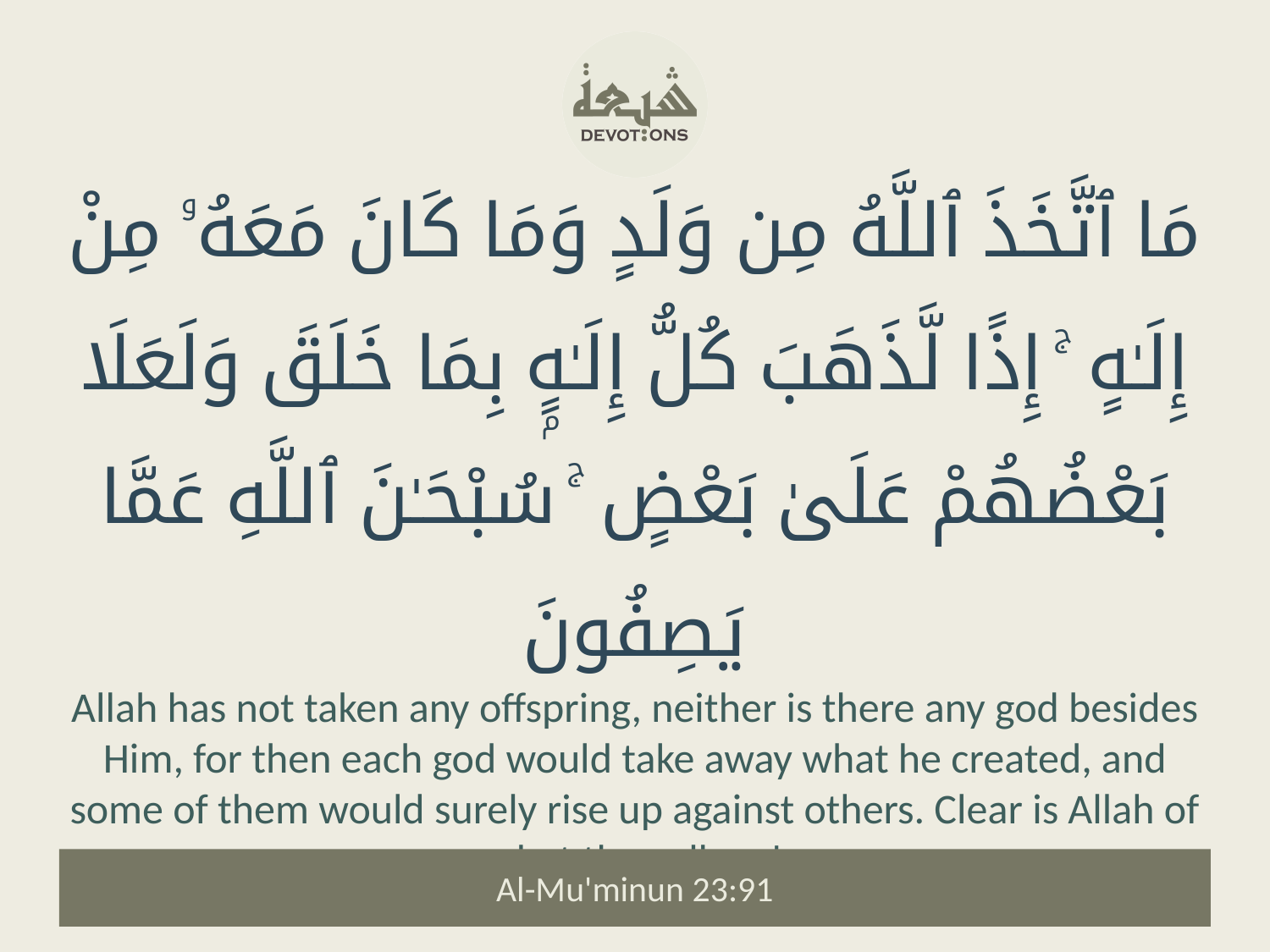

مَا ٱتَّخَذَ ٱللَّهُ مِن وَلَدٍ وَمَا كَانَ مَعَهُۥ مِنْ إِلَـٰهٍ ۚ إِذًا لَّذَهَبَ كُلُّ إِلَـٰهٍۭ بِمَا خَلَقَ وَلَعَلَا بَعْضُهُمْ عَلَىٰ بَعْضٍ ۚ سُبْحَـٰنَ ٱللَّهِ عَمَّا يَصِفُونَ
Allah has not taken any offspring, neither is there any god besides Him, for then each god would take away what he created, and some of them would surely rise up against others. Clear is Allah of what they allege!
Al-Mu'minun 23:91